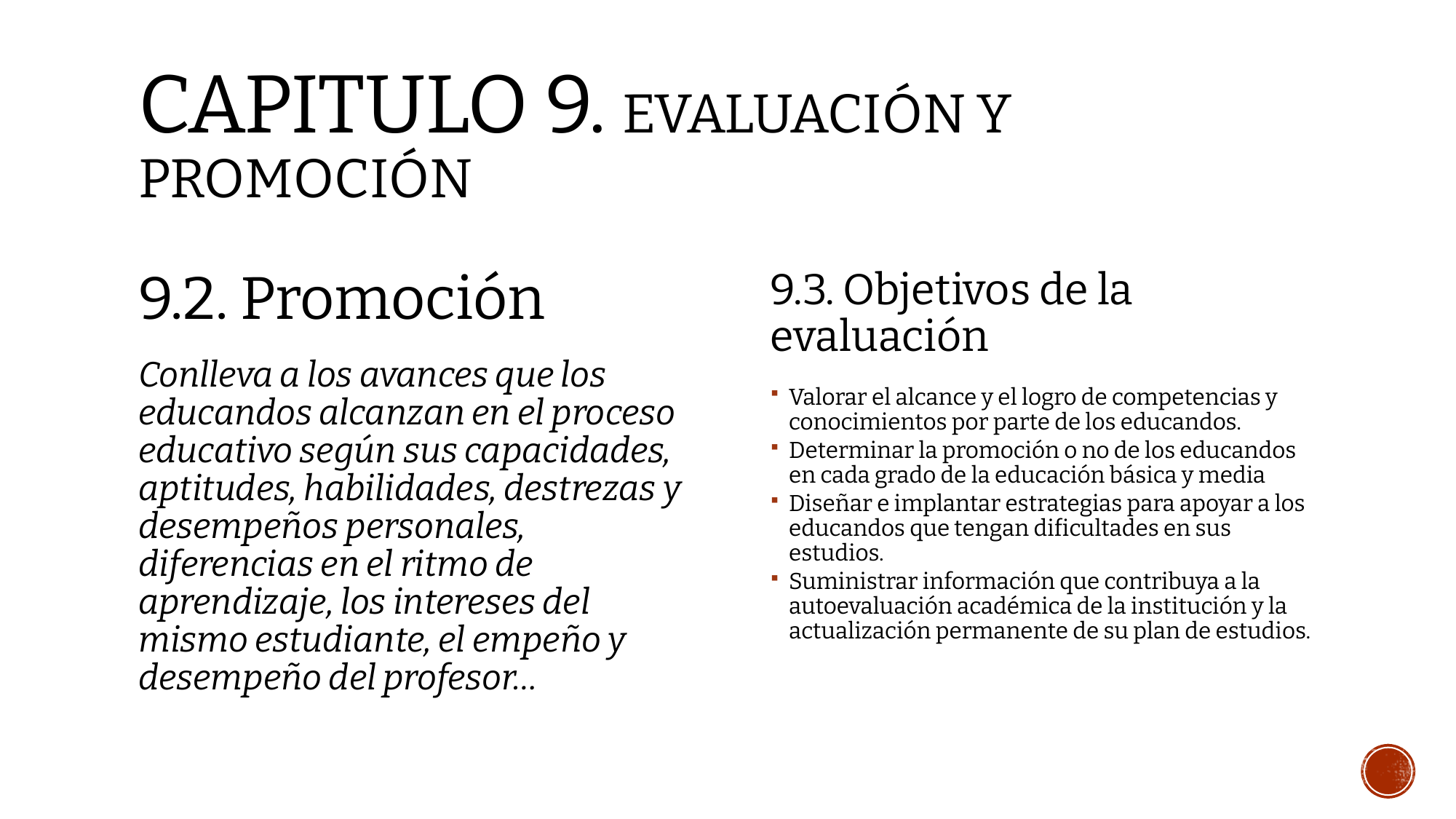

# CAPITULO 9. EVALUACIÓN Y PROMOCIÓN
9.2. Promoción

Conlleva a los avances que los educandos alcanzan en el proceso educativo según sus capacidades, aptitudes, habilidades, destrezas y desempeños personales, diferencias en el ritmo de aprendizaje, los intereses del mismo estudiante, el empeño y desempeño del profesor…

9.3. Objetivos de la evaluación

Valorar el alcance y el logro de competencias y conocimientos por parte de los educandos.
Determinar la promoción o no de los educandos en cada grado de la educación básica y media
Diseñar e implantar estrategias para apoyar a los educandos que tengan dificultades en sus estudios.
Suministrar información que contribuya a la autoevaluación académica de la institución y la actualización permanente de su plan de estudios.